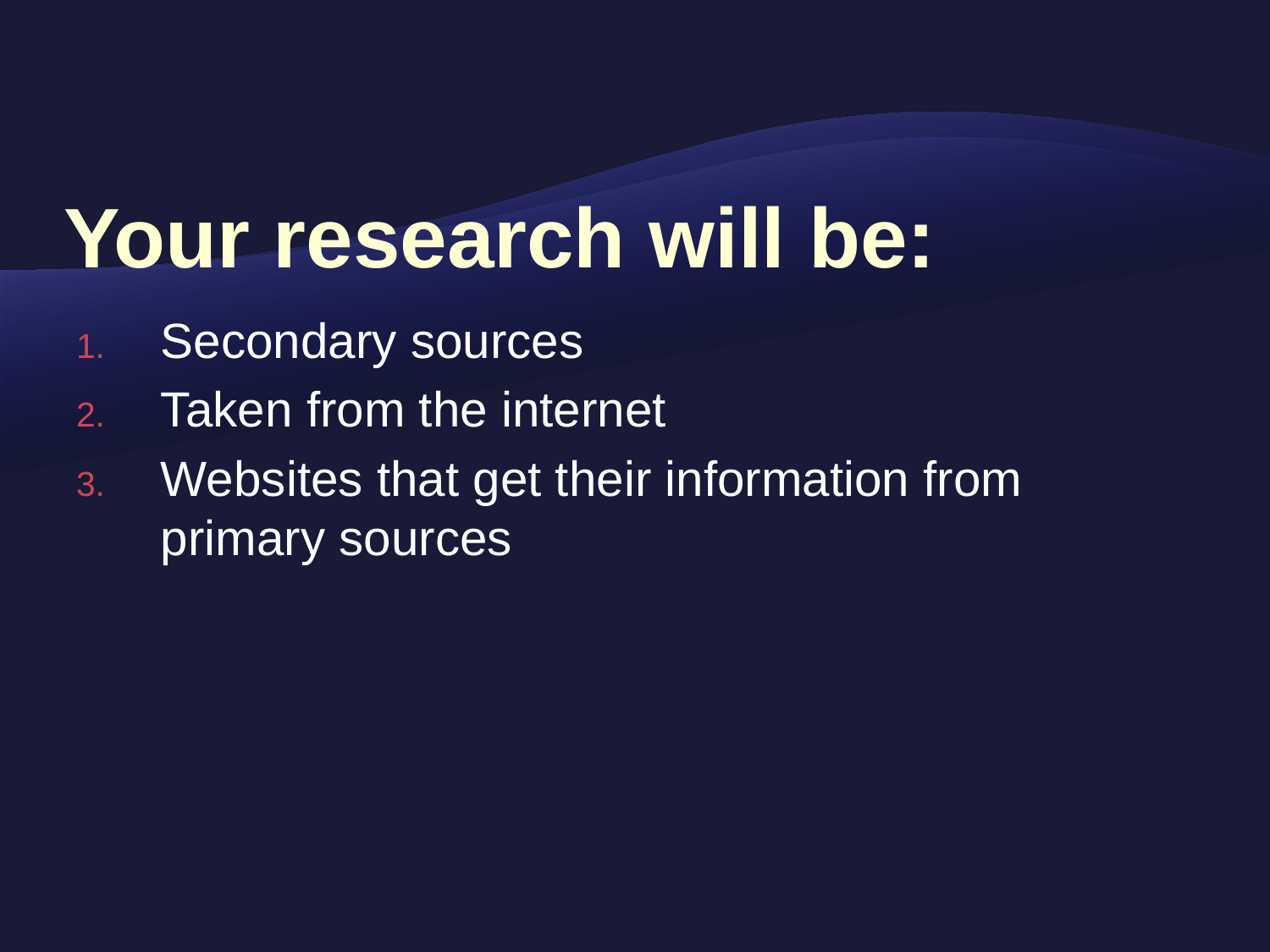

# Your research will be:
Secondary sources
Taken from the internet
Websites that get their information from primary sources